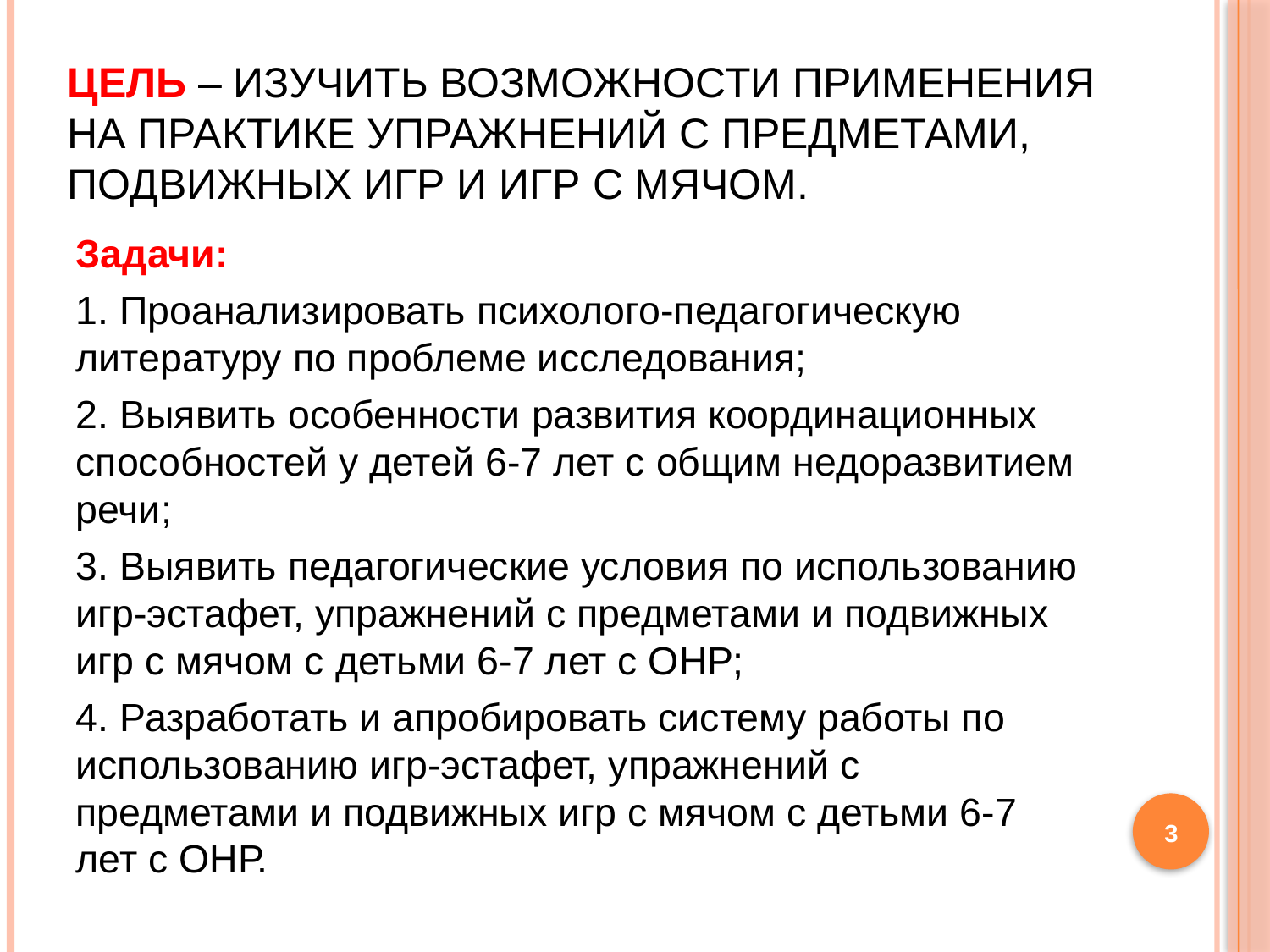

# Цель – изучить возможности применения на практике упражнений с предметами, подвижных игр и игр с мячом.
Задачи:
1. Проанализировать психолого-педагогическую литературу по проблеме исследования;
2. Выявить особенности развития координационных способностей у детей 6-7 лет с общим недоразвитием речи;
3. Выявить педагогические условия по использованию игр-эстафет, упражнений с предметами и подвижных игр с мячом с детьми 6-7 лет с ОНР;
4. Разработать и апробировать систему работы по использованию игр-эстафет, упражнений с предметами и подвижных игр с мячом с детьми 6-7 лет с ОНР.
3